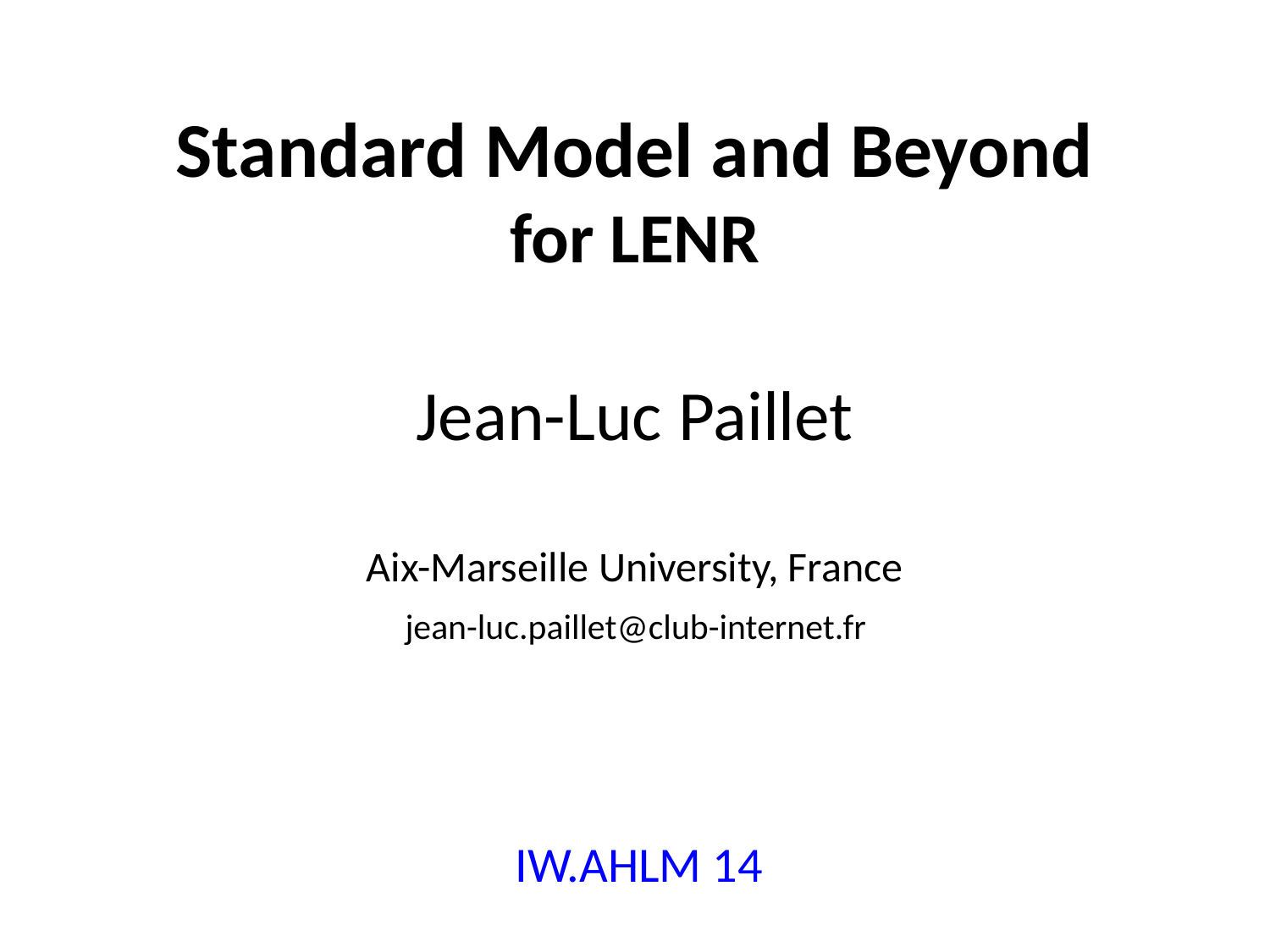

Standard Model and Beyond
for LENR
Jean-Luc Paillet

Aix-Marseille University, France
 jean-luc.paillet@club-internet.fr
IW.AHLM 14